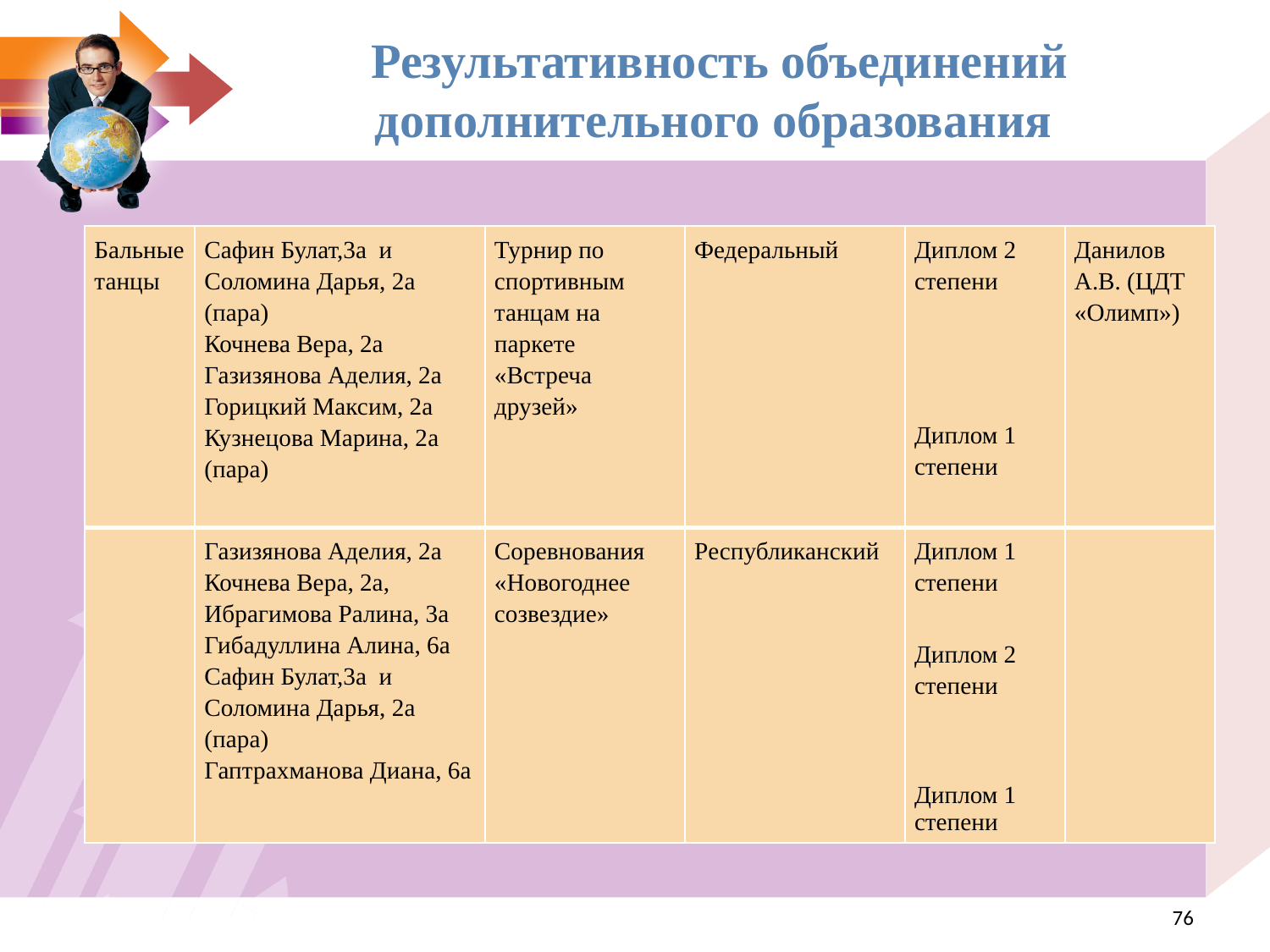

Результативность объединений дополнительного образования
| Бальные танцы | Сафин Булат,3а и Соломина Дарья, 2а (пара) Кочнева Вера, 2а Газизянова Аделия, 2а Горицкий Максим, 2а Кузнецова Марина, 2а (пара) | Турнир по спортивным танцам на паркете «Встреча друзей» | Федеральный | Диплом 2 степени Диплом 1 степени | Данилов А.В. (ЦДТ «Олимп») |
| --- | --- | --- | --- | --- | --- |
|  | Газизянова Аделия, 2а Кочнева Вера, 2а, Ибрагимова Ралина, 3а Гибадуллина Алина, 6а Сафин Булат,3а и Соломина Дарья, 2а (пара) Гаптрахманова Диана, 6а | Соревнования «Новогоднее созвездие» | Республиканский | Диплом 1 степени Диплом 2 степени Диплом 1 степени |  |
76